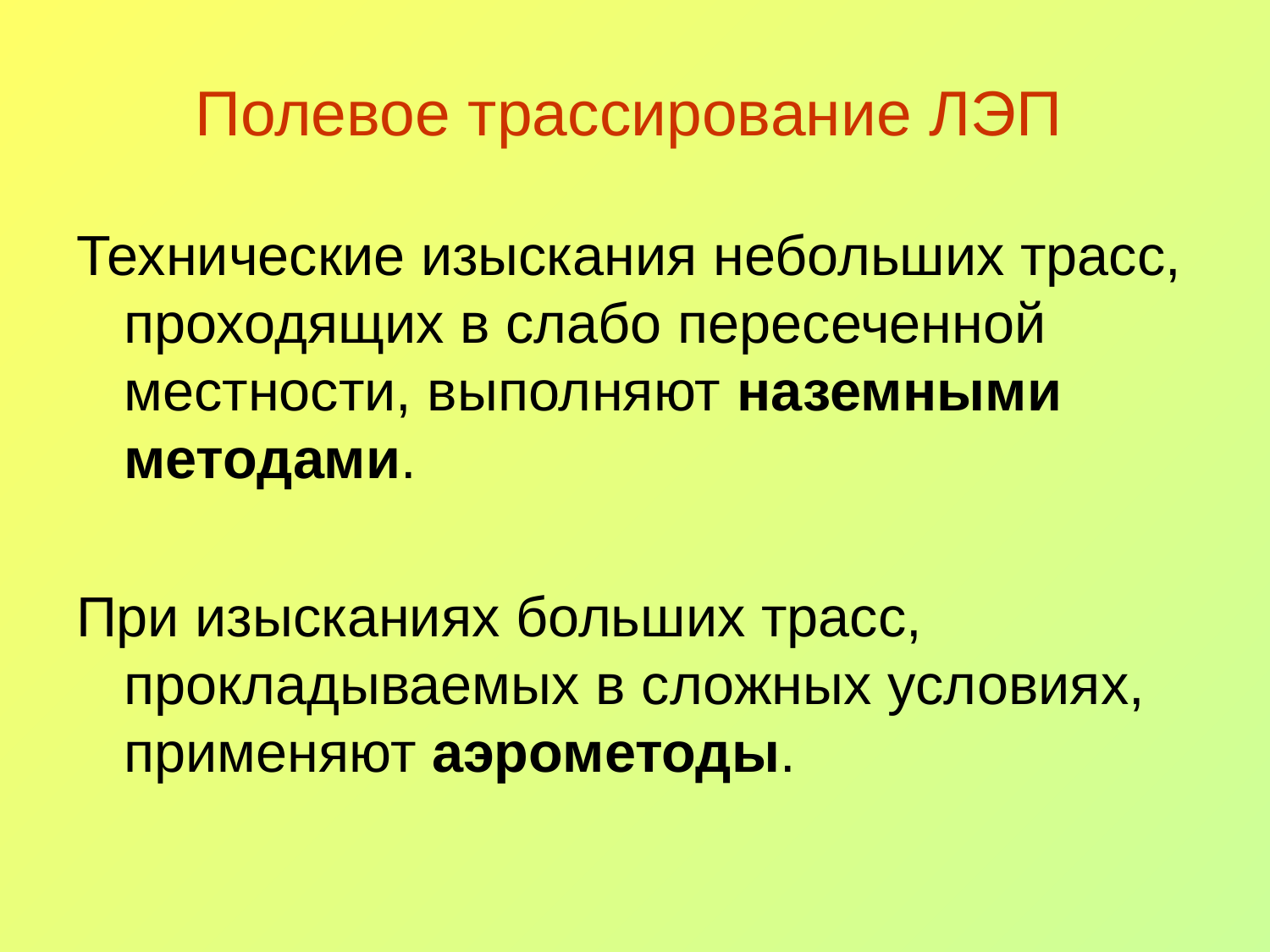

Полевое трассирование ЛЭП

Технические изыскания небольших трасс, проходящих в слабо пересеченной местности, выполняют наземными методами.

При изысканиях больших трасс, прокладываемых в сложных условиях, применяют аэрометоды.